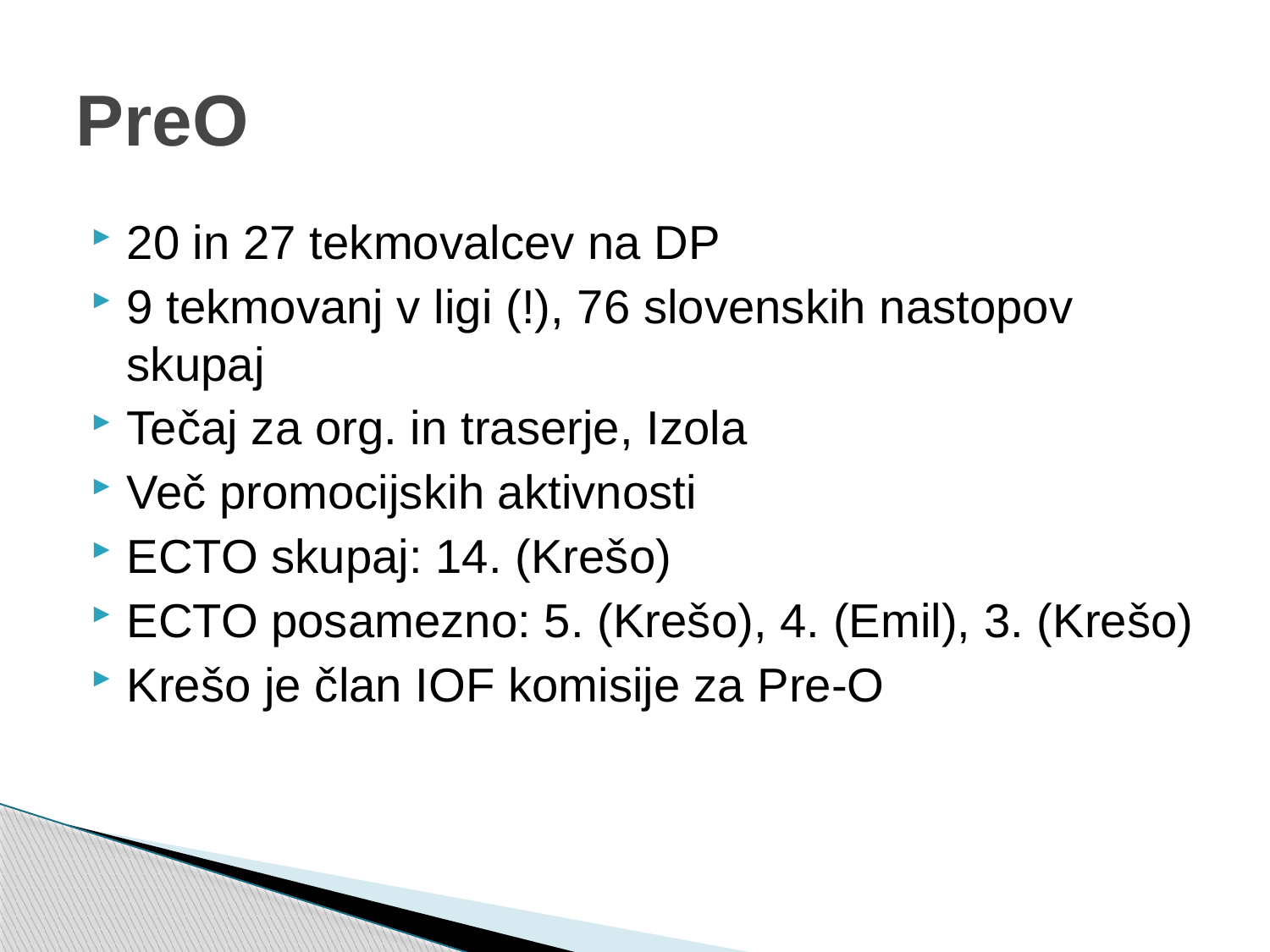

# PreO
20 in 27 tekmovalcev na DP
9 tekmovanj v ligi (!), 76 slovenskih nastopov skupaj
Tečaj za org. in traserje, Izola
Več promocijskih aktivnosti
ECTO skupaj: 14. (Krešo)
ECTO posamezno: 5. (Krešo), 4. (Emil), 3. (Krešo)
Krešo je član IOF komisije za Pre-O